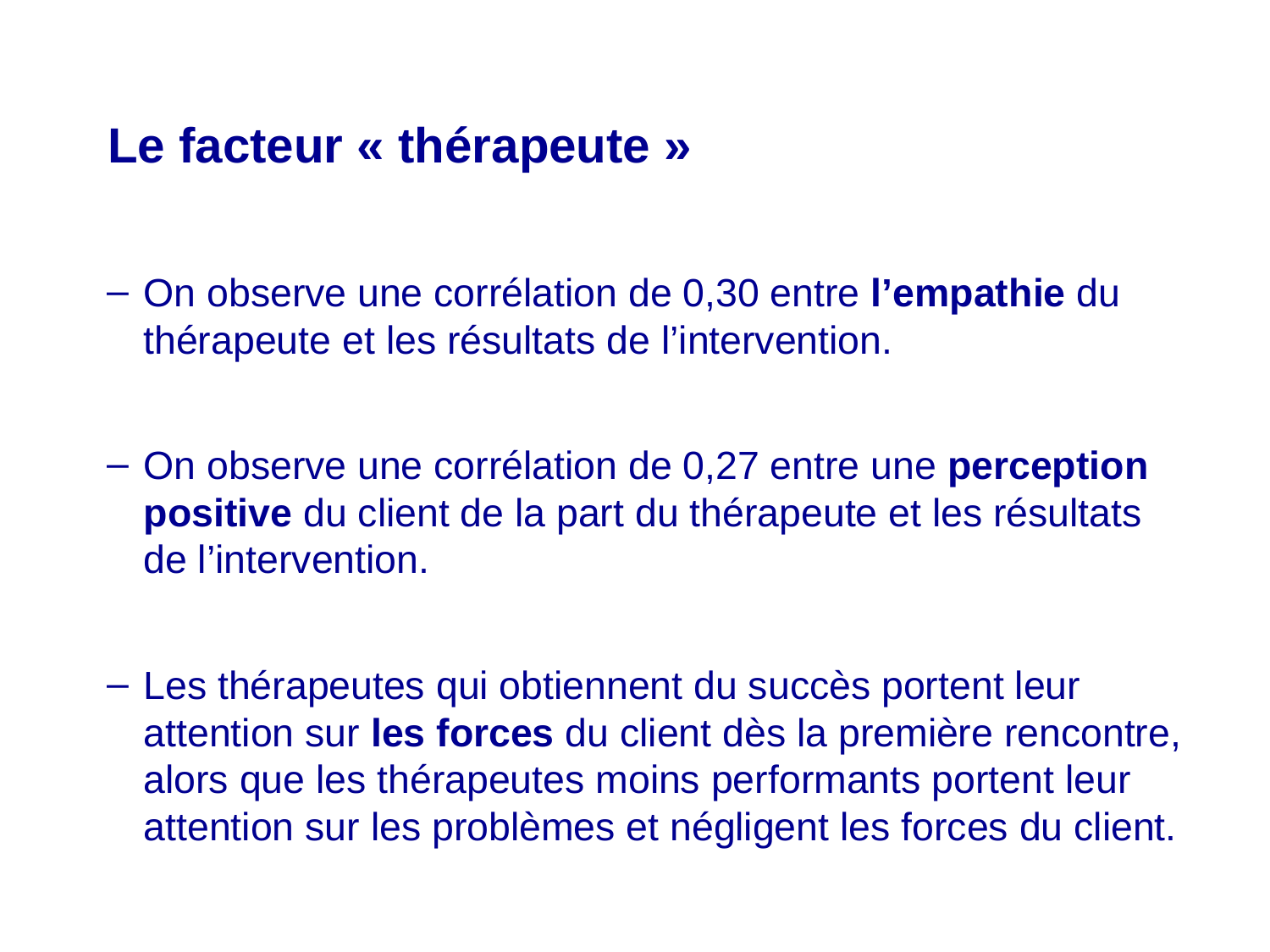

# Le facteur « thérapeute »

On observe une corrélation de 0,30 entre l’empathie du thérapeute et les résultats de l’intervention.

On observe une corrélation de 0,27 entre une perception positive du client de la part du thérapeute et les résultats de l’intervention.

Les thérapeutes qui obtiennent du succès portent leur attention sur les forces du client dès la première rencontre, alors que les thérapeutes moins performants portent leur attention sur les problèmes et négligent les forces du client.